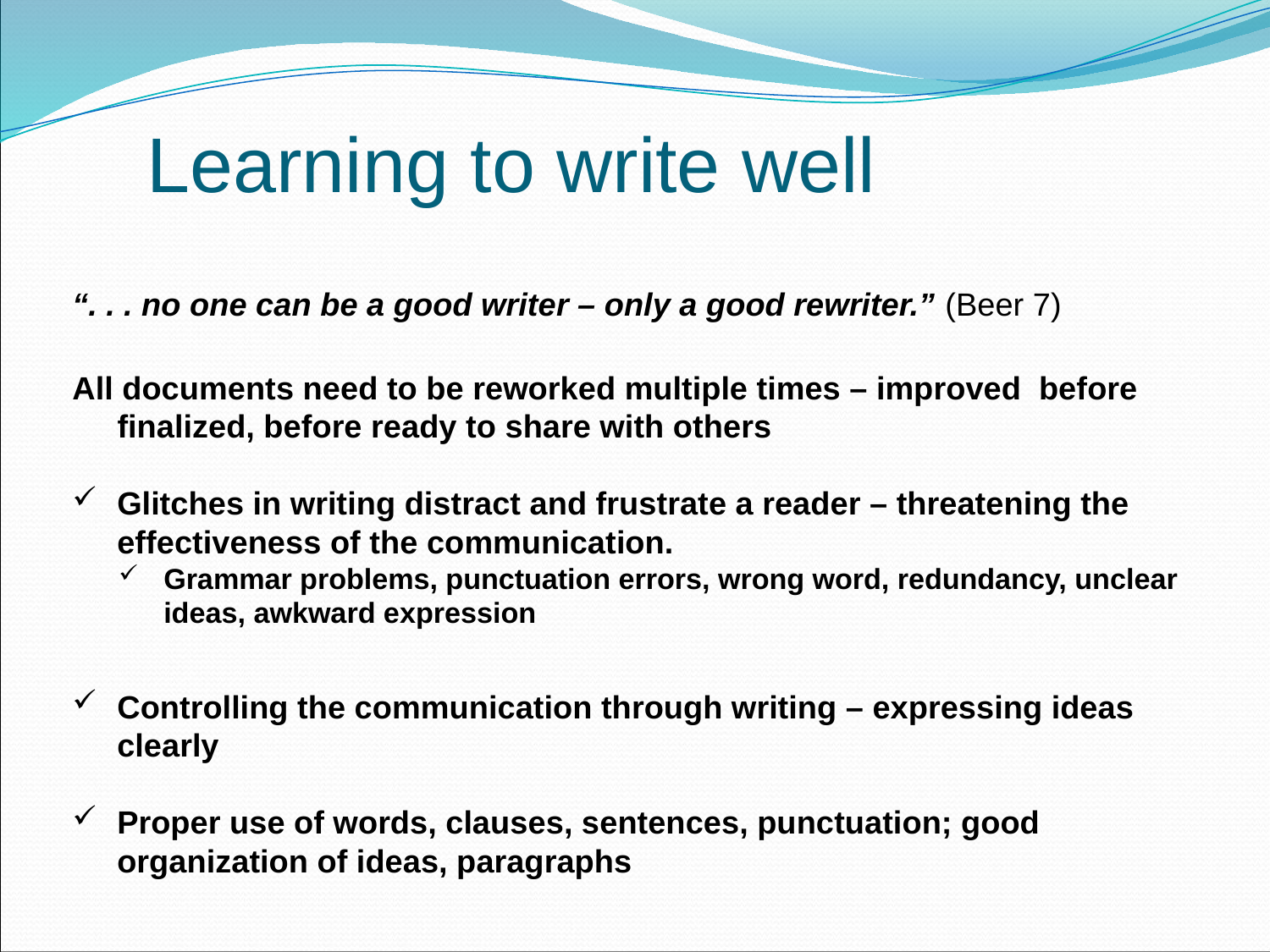

# Learning to write well
“. . . no one can be a good writer – only a good rewriter.” (Beer 7)

All documents need to be reworked multiple times – improved  before finalized, before ready to share with others

Glitches in writing distract and frustrate a reader – threatening the effectiveness of the communication.
Grammar problems, punctuation errors, wrong word, redundancy, unclear ideas, awkward expression

Controlling the communication through writing – expressing ideas clearly

Proper use of words, clauses, sentences, punctuation; good organization of ideas, paragraphs